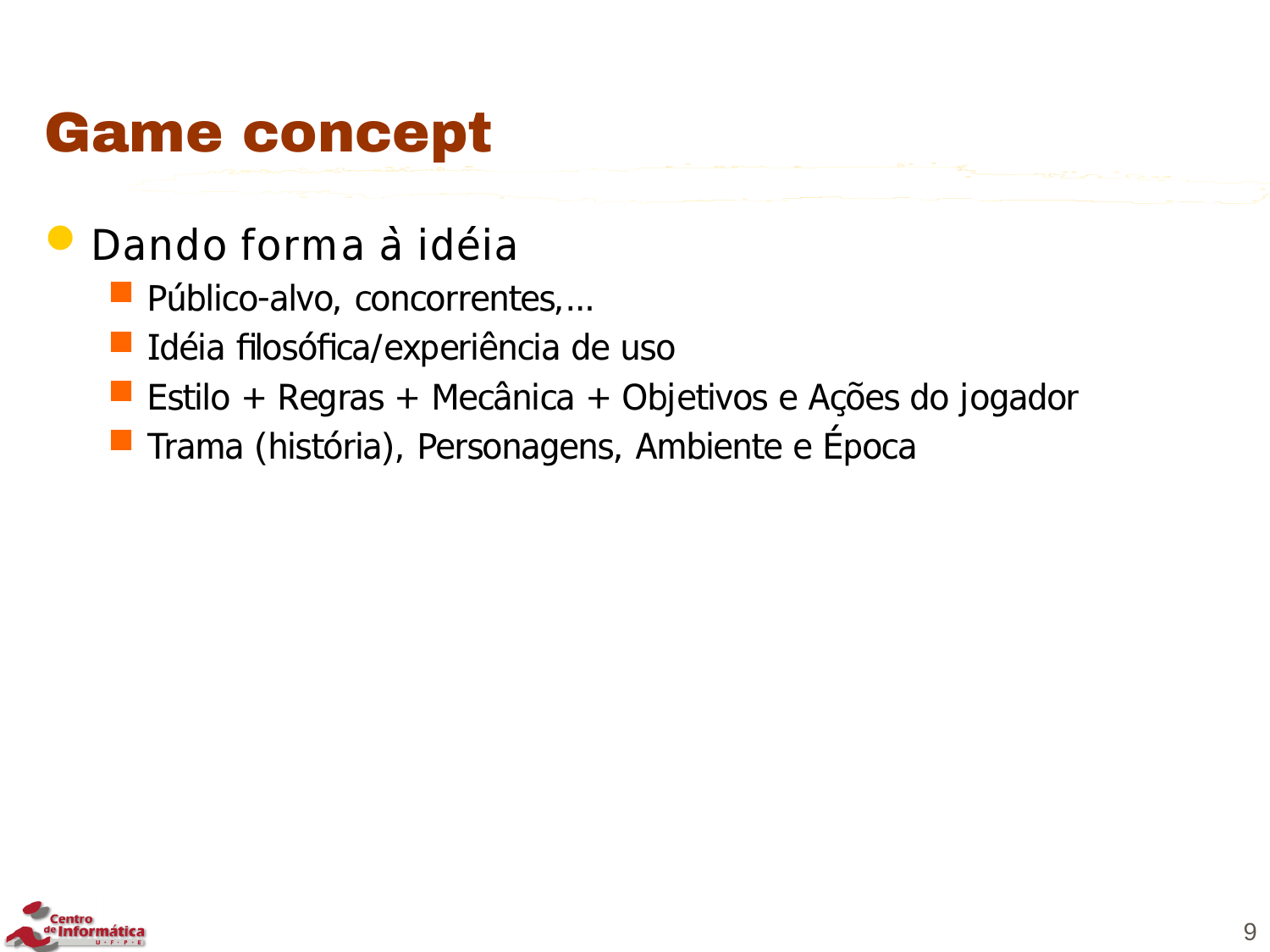

# Game concept
Dando forma à idéia
Público-alvo, concorrentes,…
Idéia filosófica/experiência de uso
Estilo + Regras + Mecânica + Objetivos e Ações do jogador
Trama (história), Personagens, Ambiente e Época
9